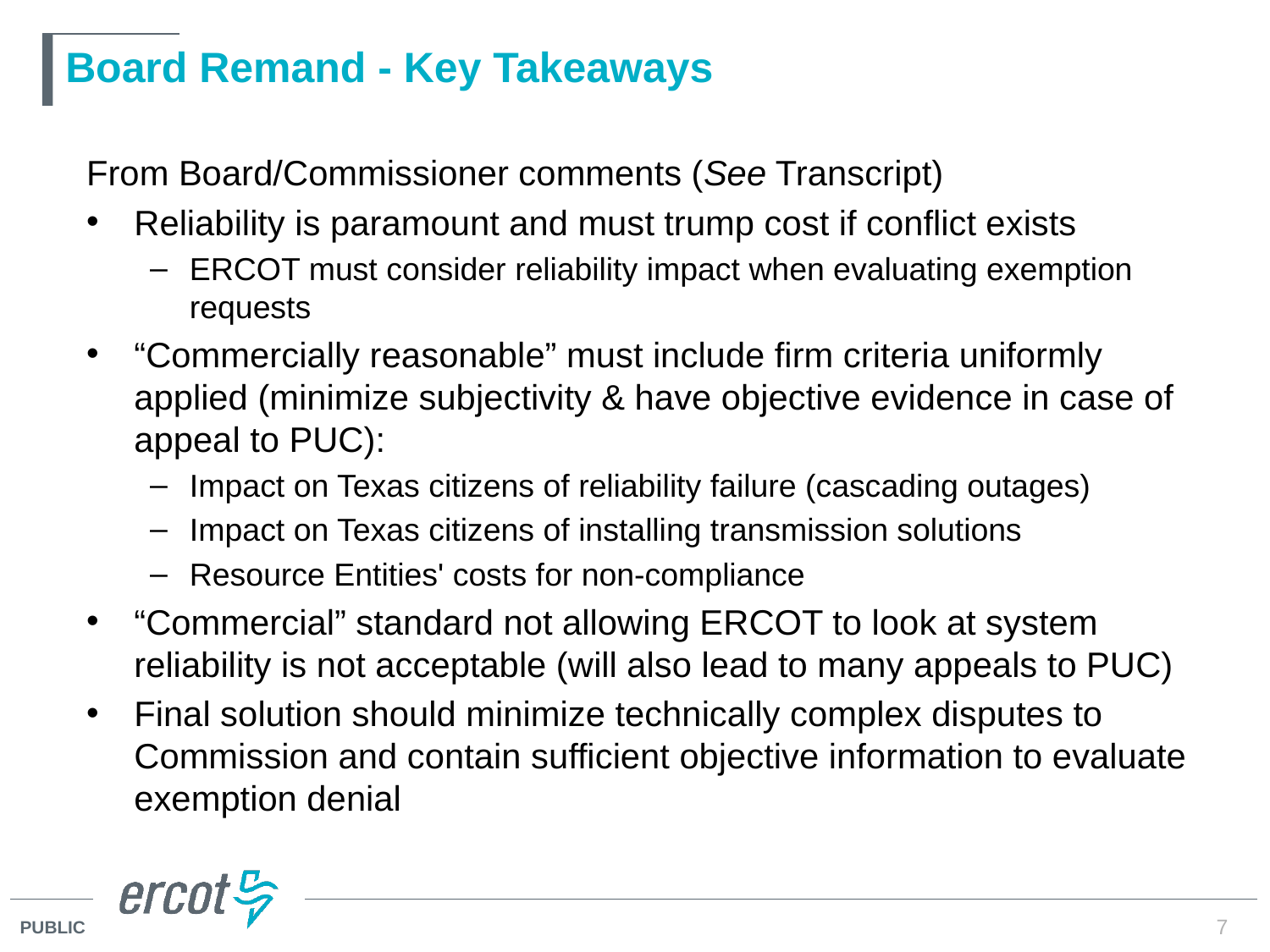

# Board Remand - Key Takeaways
From Board/Commissioner comments (See Transcript)
Reliability is paramount and must trump cost if conflict exists
ERCOT must consider reliability impact when evaluating exemption requests
“Commercially reasonable” must include firm criteria uniformly applied (minimize subjectivity & have objective evidence in case of appeal to PUC):
Impact on Texas citizens of reliability failure (cascading outages)
Impact on Texas citizens of installing transmission solutions
Resource Entities' costs for non-compliance
“Commercial” standard not allowing ERCOT to look at system reliability is not acceptable (will also lead to many appeals to PUC)
Final solution should minimize technically complex disputes to Commission and contain sufficient objective information to evaluate exemption denial
7